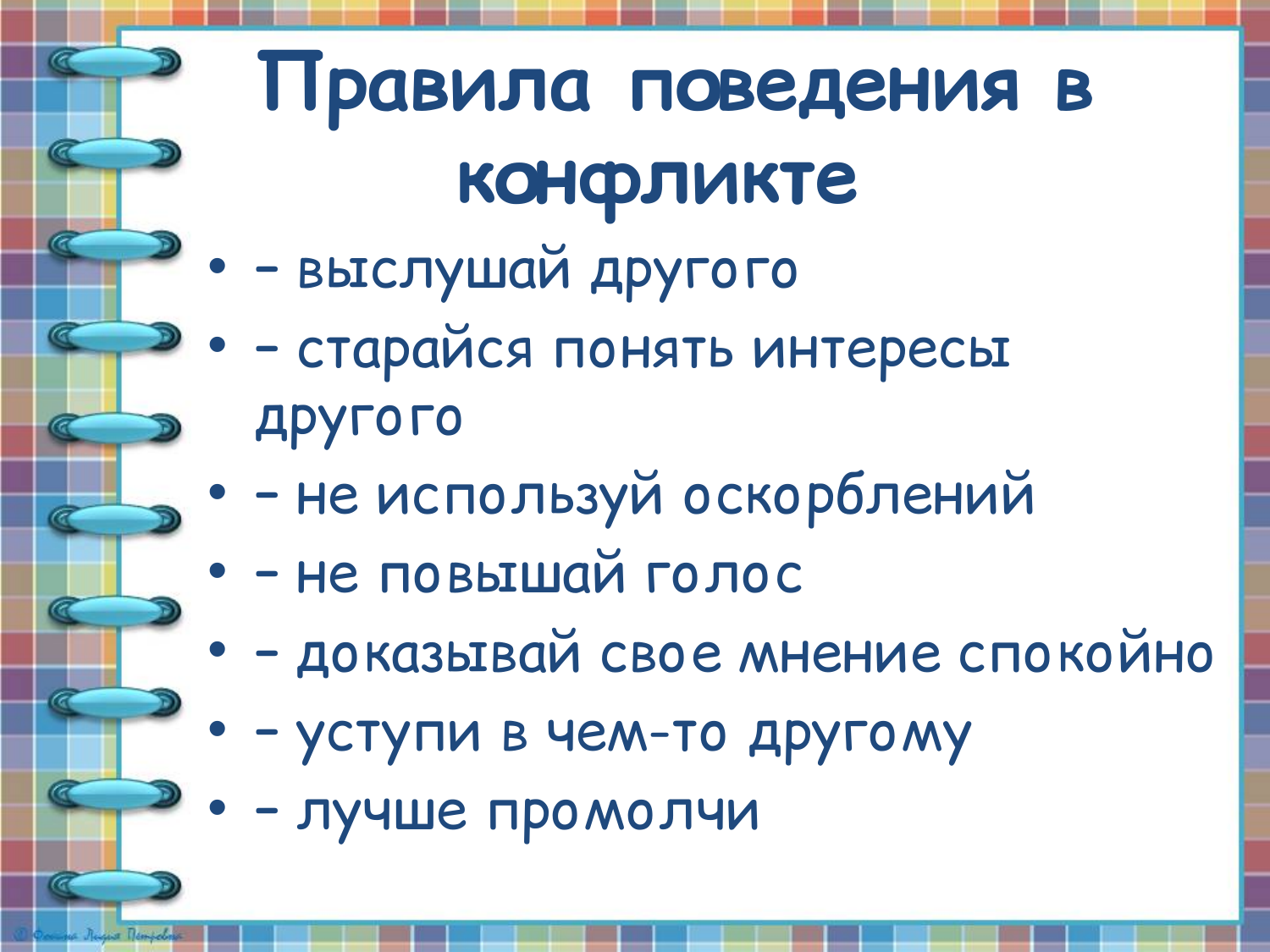

# Правила поведения в конфликте

– выслушай другого
– старайся понять интересы другого
– не используй оскорблений
– не повышай голос
– доказывай свое мнение спокойно
– уступи в чем-то другому
– лучше промолчи